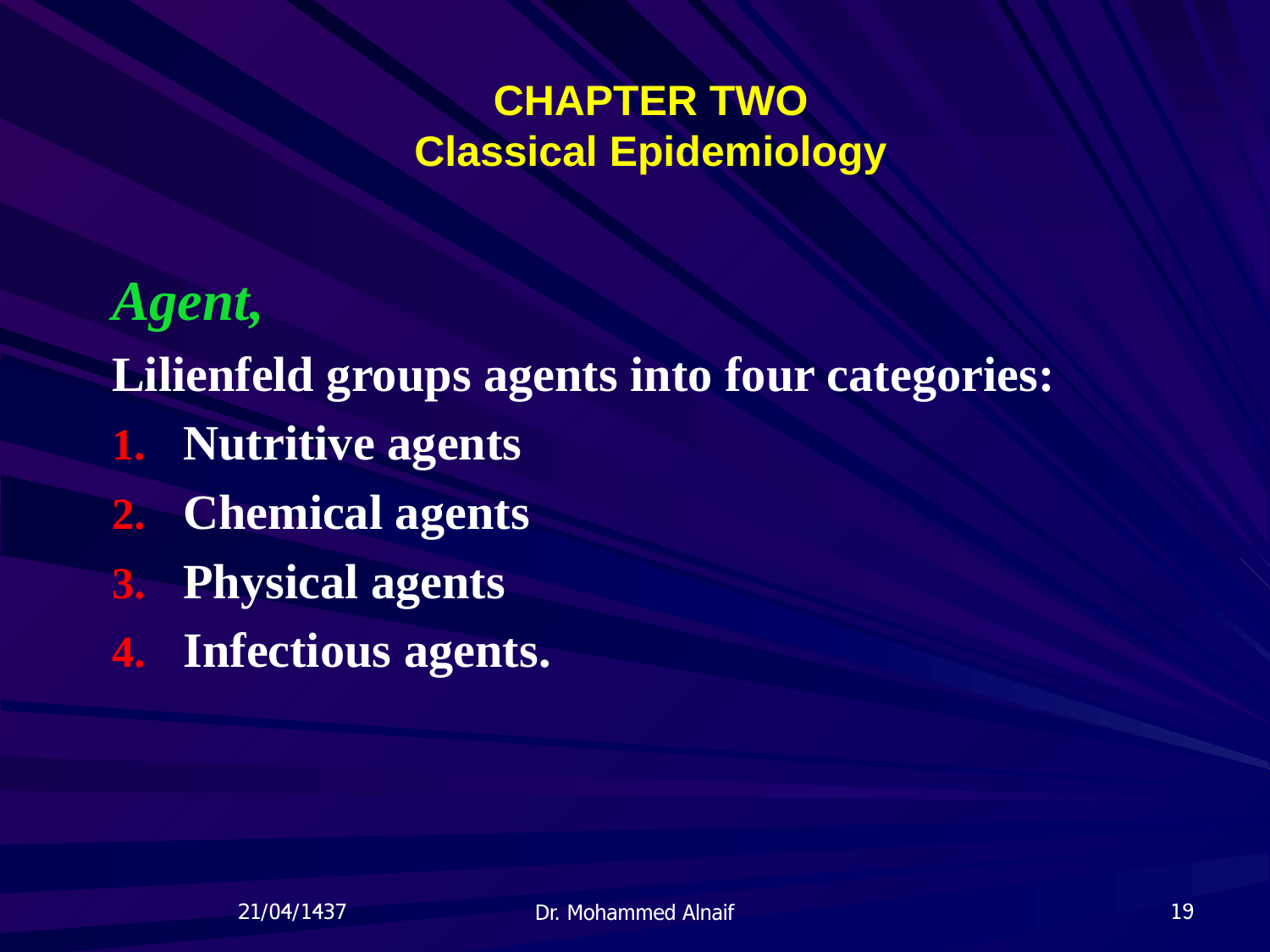

# CHAPTER TWO Classical Epidemiology
Agent,
Lilienfeld groups agents into four categories:
Nutritive agents
Chemical agents
Physical agents
Infectious agents.
21/04/1437
19
Dr. Mohammed Alnaif